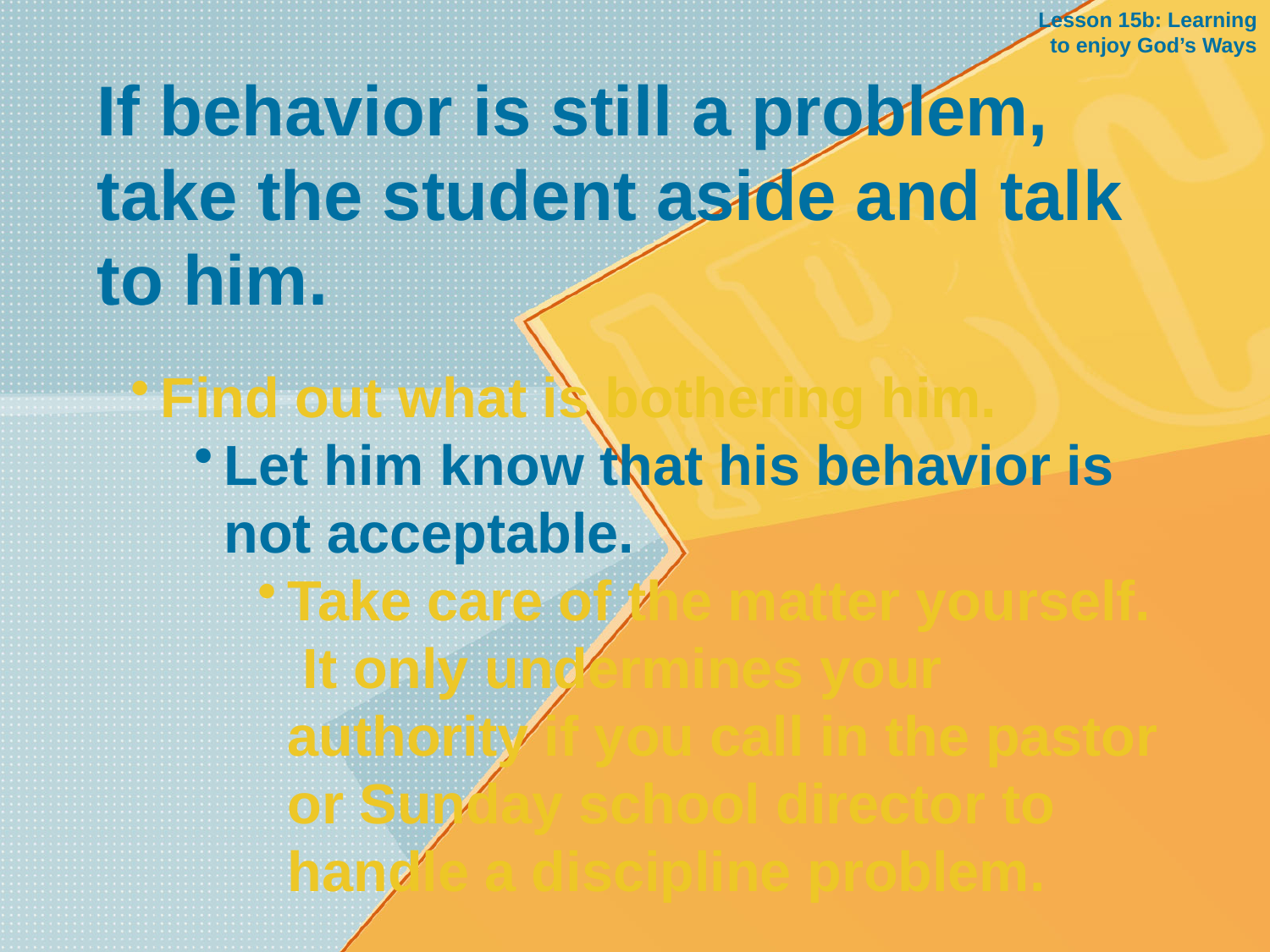

Lesson 15b: Learning to enjoy God’s Ways
If behavior is still a problem, take the student aside and talk to him.

Find out what is bothering him.
Let him know that his behavior is not acceptable.
Take care of the matter yourself.  It only undermines your authority if you call in the pastor or Sunday school director to handle a discipline problem.